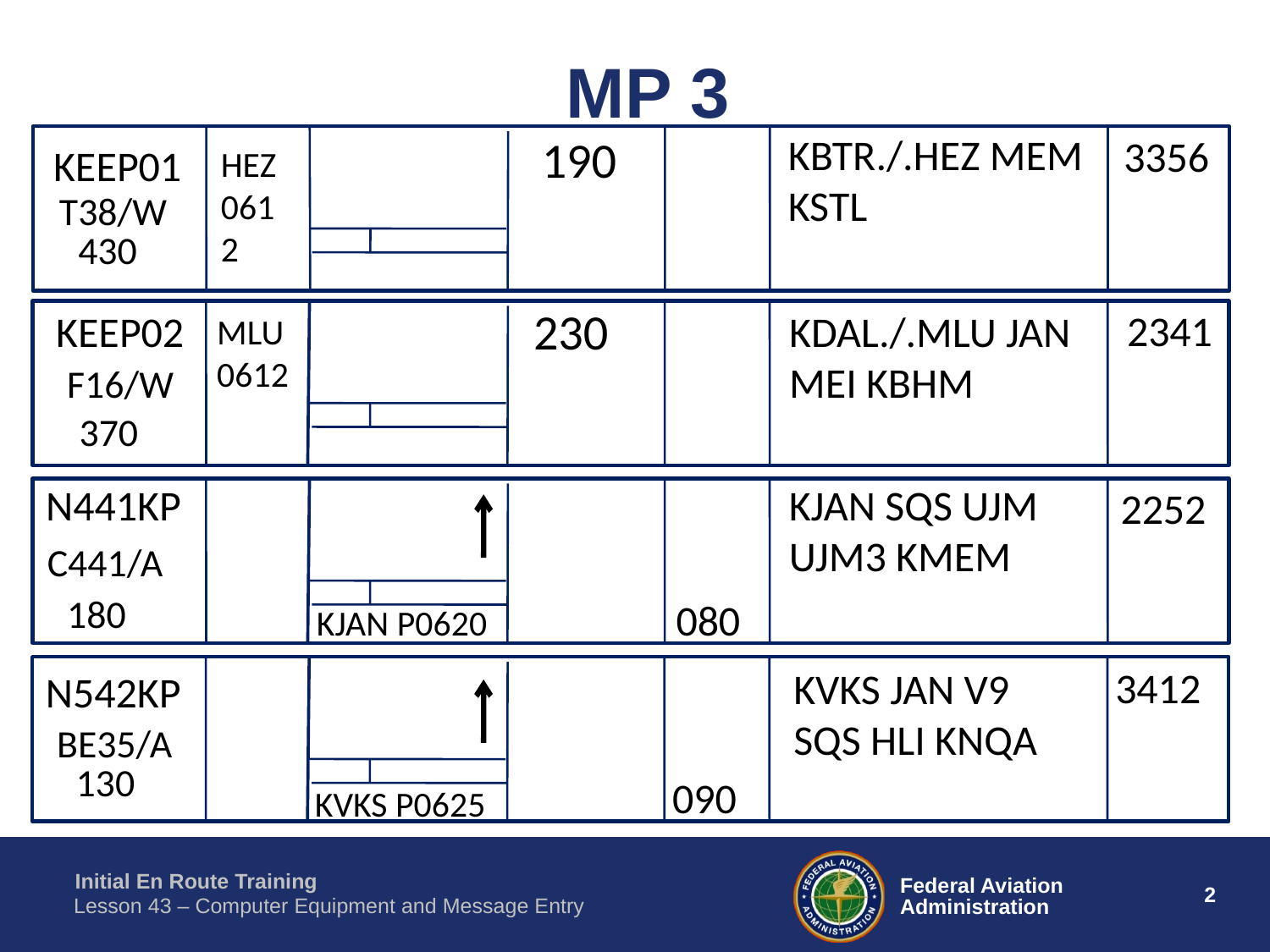

# MP 3
KBTR./.HEZ MEM KSTL
190
3356
 KEEP01
430

 N441KP
2252
C441/A
 080
180
KJAN P0620

HEZ
0612
T38/W
230
2341
 KEEP02
370

KDAL./.MLU JAN MEI KBHM

3412
 N542KP
BE35/A
130
KVKS P0625

MLU 0612

F16/W
KJAN SQS UJM
UJM3 KMEM

KVKS JAN V9
SQS HLI KNQA

090